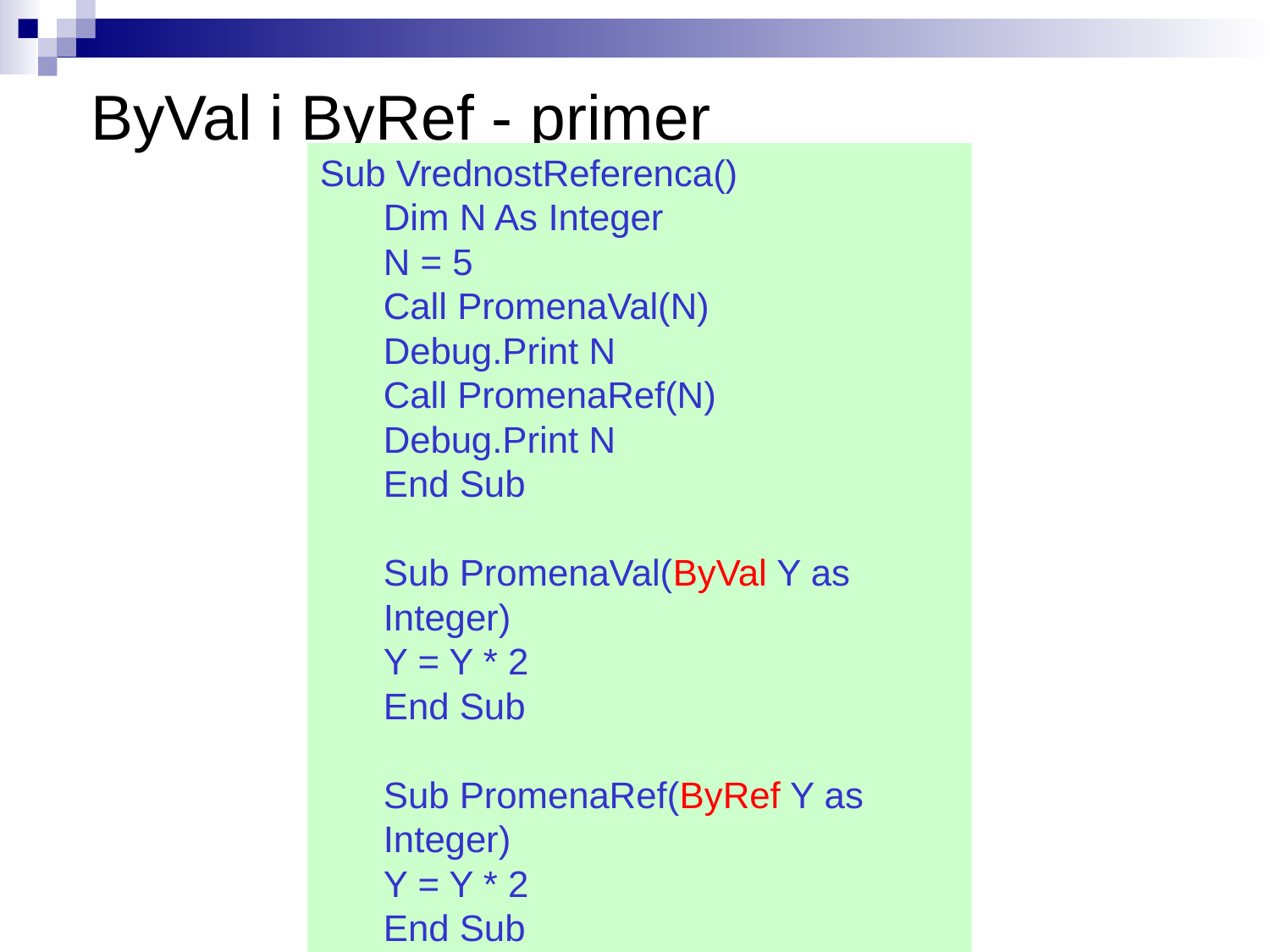

# ByVal i ByRef - primer
Sub VrednostReferenca()
Dim N As Integer
N = 5
Call PromenaVal(N)
Debug.Print N
Call PromenaRef(N)
Debug.Print N
End Sub

Sub PromenaVal(ByVal Y as Integer)
Y = Y * 2
End Sub

Sub PromenaRef(ByRef Y as Integer)
Y = Y * 2
End Sub